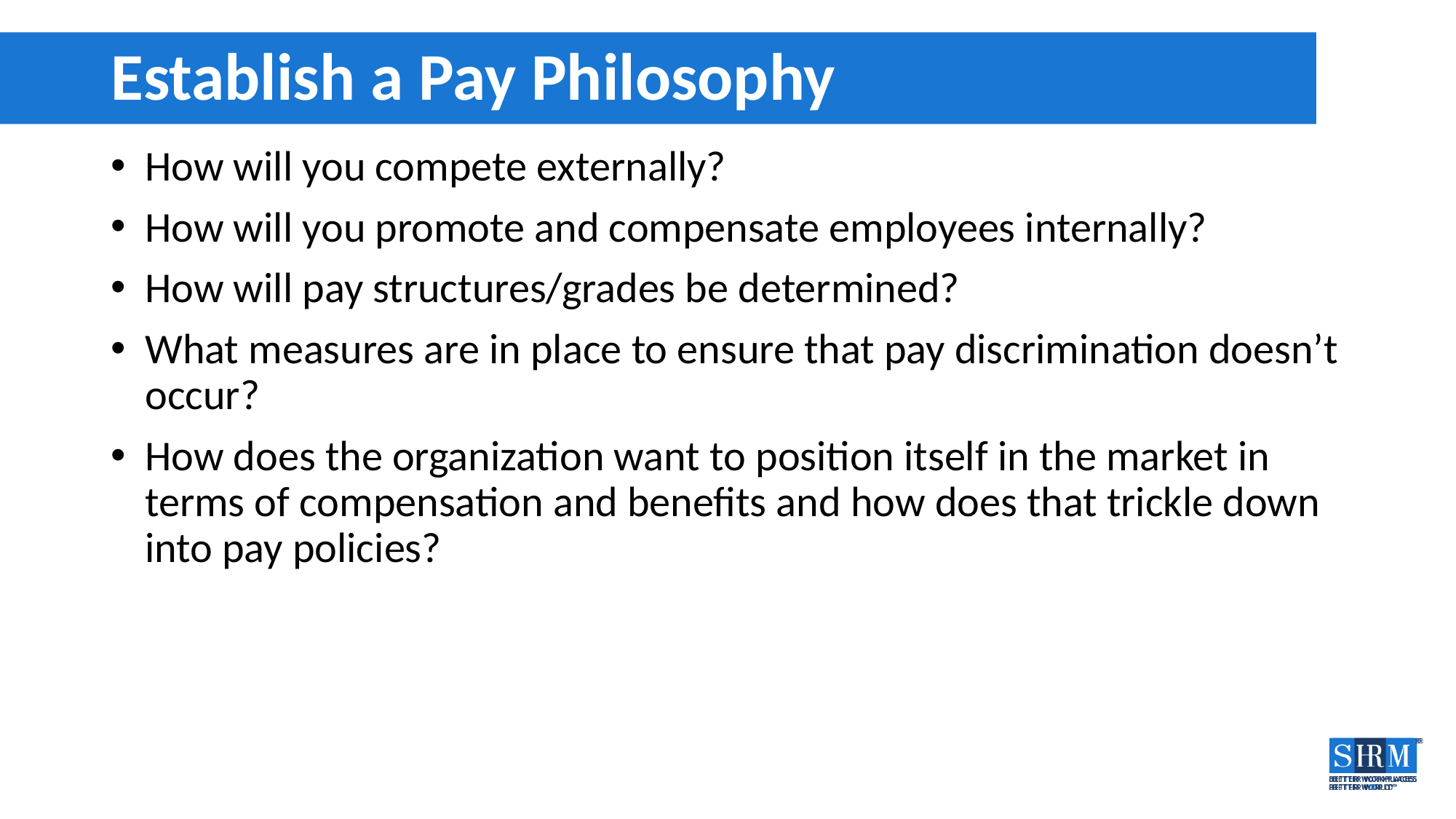

# Establish a Pay Philosophy
How will you compete externally?
How will you promote and compensate employees internally?
How will pay structures/grades be determined?
What measures are in place to ensure that pay discrimination doesn’t occur?
How does the organization want to position itself in the market in terms of compensation and benefits and how does that trickle down into pay policies?